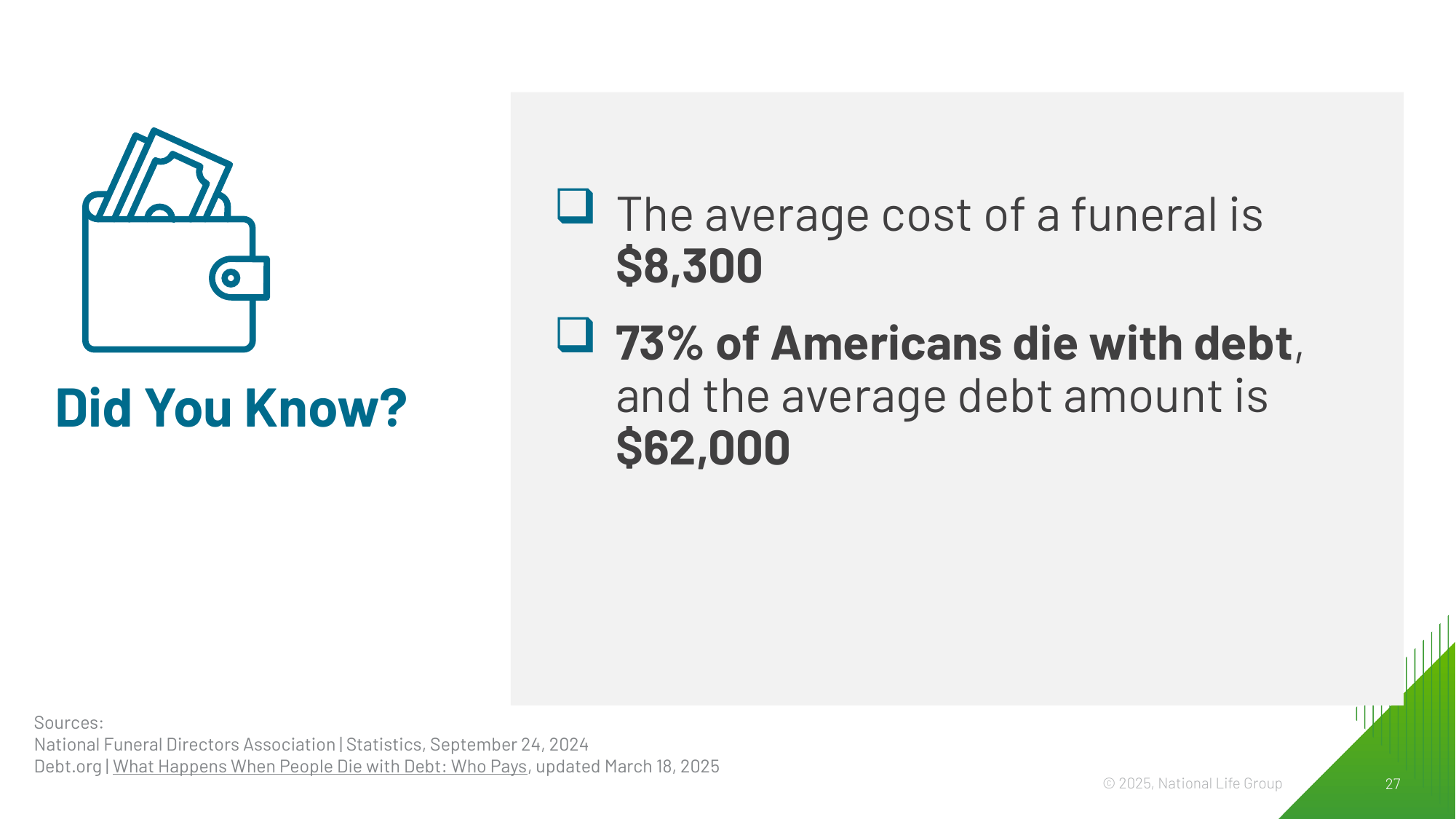

The average cost of a funeral is $8,300
73% of Americans die with debt, and the average debt amount is $62,000

# Did You Know?
Sources:
National Funeral Directors Association | Statistics, September 24, 2024
Debt.org | What Happens When People Die with Debt: Who Pays, updated March 18, 2025
 27